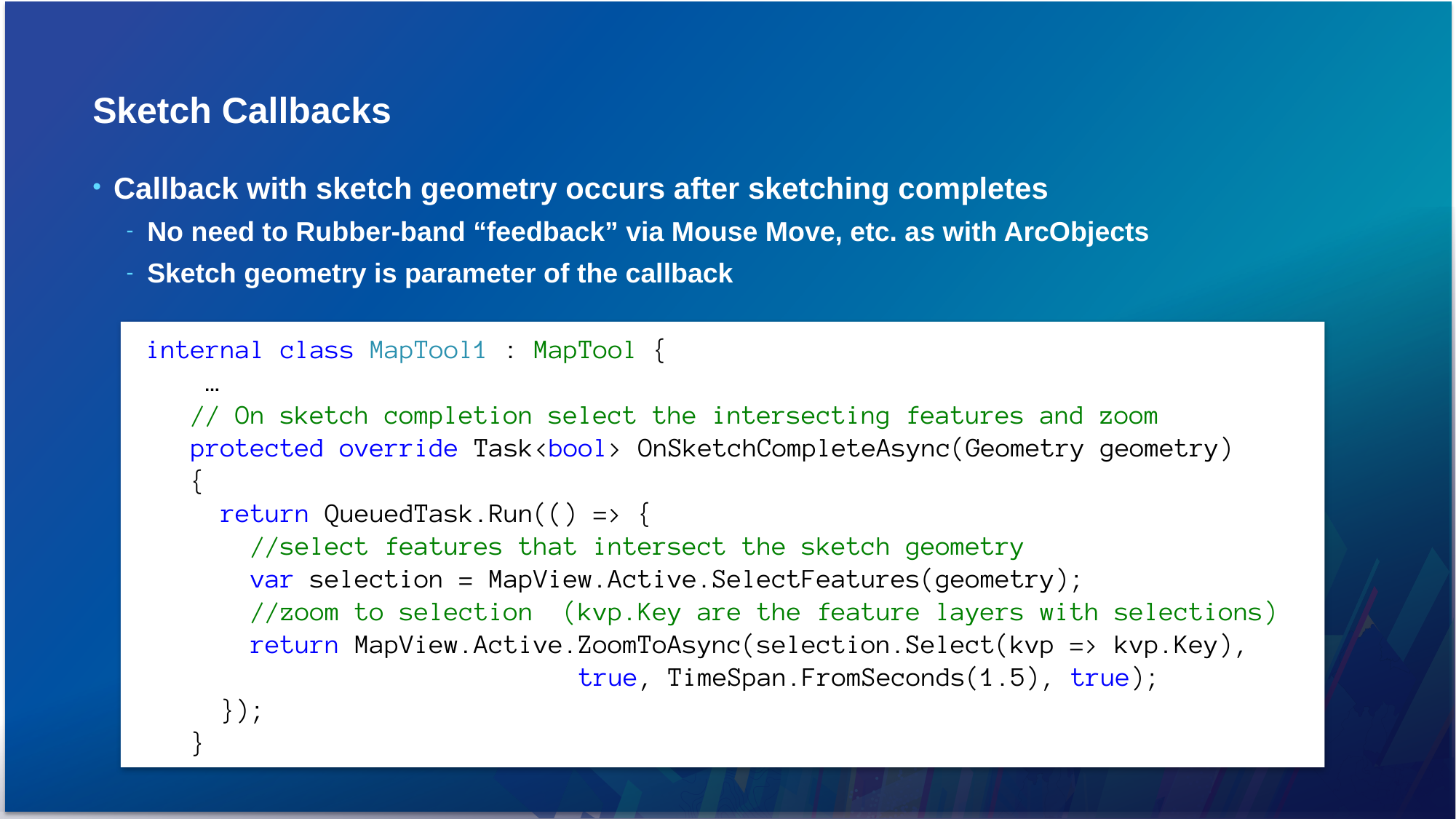

# Sketch Callbacks
Callback with sketch geometry occurs after sketching completes
No need to Rubber-band “feedback” via Mouse Move, etc. as with ArcObjects
Sketch geometry is parameter of the callback
 internal class MapTool1 : MapTool {
     …
    // On sketch completion select the intersecting features and zoom
    protected override Task<bool> OnSketchCompleteAsync(Geometry geometry)
    {
      return QueuedTask.Run(() => {
        //select features that intersect the sketch geometry
        var selection = MapView.Active.SelectFeatures(geometry);
        //zoom to selection  (kvp.Key are the feature layers with selections)
        return MapView.Active.ZoomToAsync(selection.Select(kvp => kvp.Key),
                              true, TimeSpan.FromSeconds(1.5), true);
      });
    }